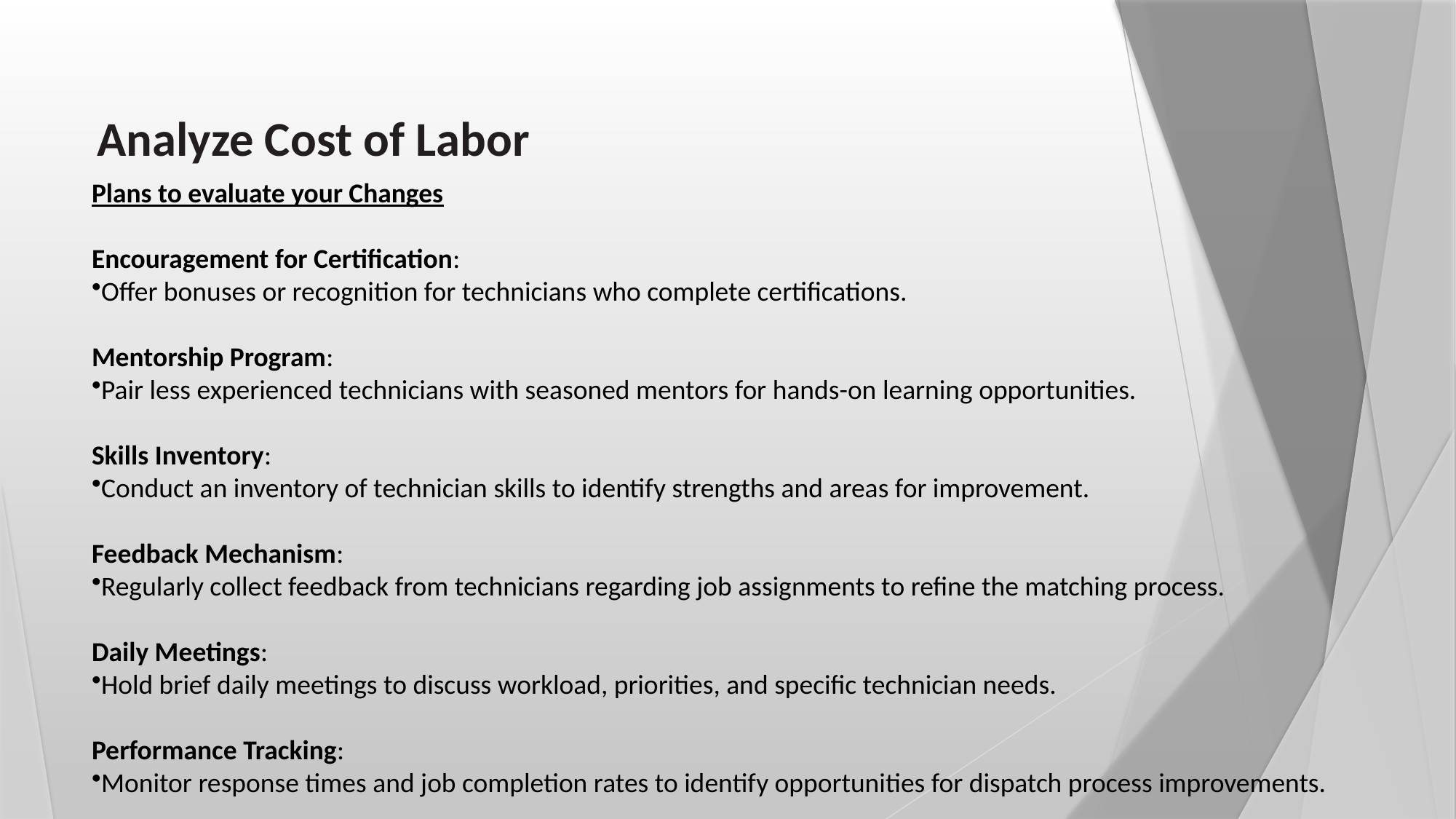

# Analyze Cost of Labor
Plans to evaluate your Changes

Encouragement for Certification:
Offer bonuses or recognition for technicians who complete certifications.

Mentorship Program:
Pair less experienced technicians with seasoned mentors for hands-on learning opportunities.

Skills Inventory:
Conduct an inventory of technician skills to identify strengths and areas for improvement.

Feedback Mechanism:
Regularly collect feedback from technicians regarding job assignments to refine the matching process.

Daily Meetings:
Hold brief daily meetings to discuss workload, priorities, and specific technician needs.

Performance Tracking:
Monitor response times and job completion rates to identify opportunities for dispatch process improvements.